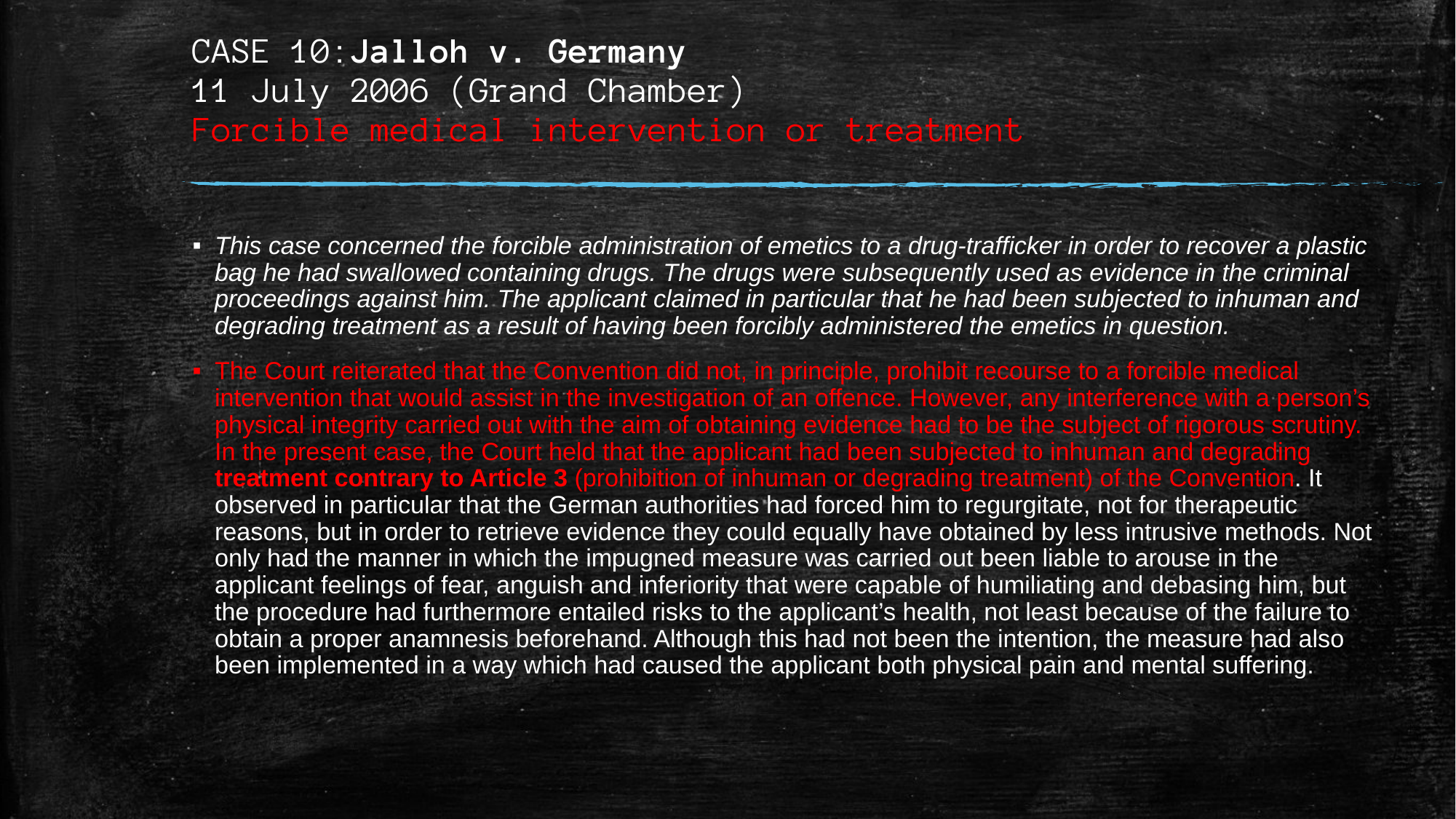

# CASE 10:Jalloh v. Germany 11 July 2006 (Grand Chamber) Forcible medical intervention or treatment
This case concerned the forcible administration of emetics to a drug-trafficker in order to recover a plastic bag he had swallowed containing drugs. The drugs were subsequently used as evidence in the criminal proceedings against him. The applicant claimed in particular that he had been subjected to inhuman and degrading treatment as a result of having been forcibly administered the emetics in question.
The Court reiterated that the Convention did not, in principle, prohibit recourse to a forcible medical intervention that would assist in the investigation of an offence. However, any interference with a person’s physical integrity carried out with the aim of obtaining evidence had to be the subject of rigorous scrutiny. In the present case, the Court held that the applicant had been subjected to inhuman and degrading treatment contrary to Article 3 (prohibition of inhuman or degrading treatment) of the Convention. It observed in particular that the German authorities had forced him to regurgitate, not for therapeutic reasons, but in order to retrieve evidence they could equally have obtained by less intrusive methods. Not only had the manner in which the impugned measure was carried out been liable to arouse in the applicant feelings of fear, anguish and inferiority that were capable of humiliating and debasing him, but the procedure had furthermore entailed risks to the applicant’s health, not least because of the failure to obtain a proper anamnesis beforehand. Although this had not been the intention, the measure had also been implemented in a way which had caused the applicant both physical pain and mental suffering.